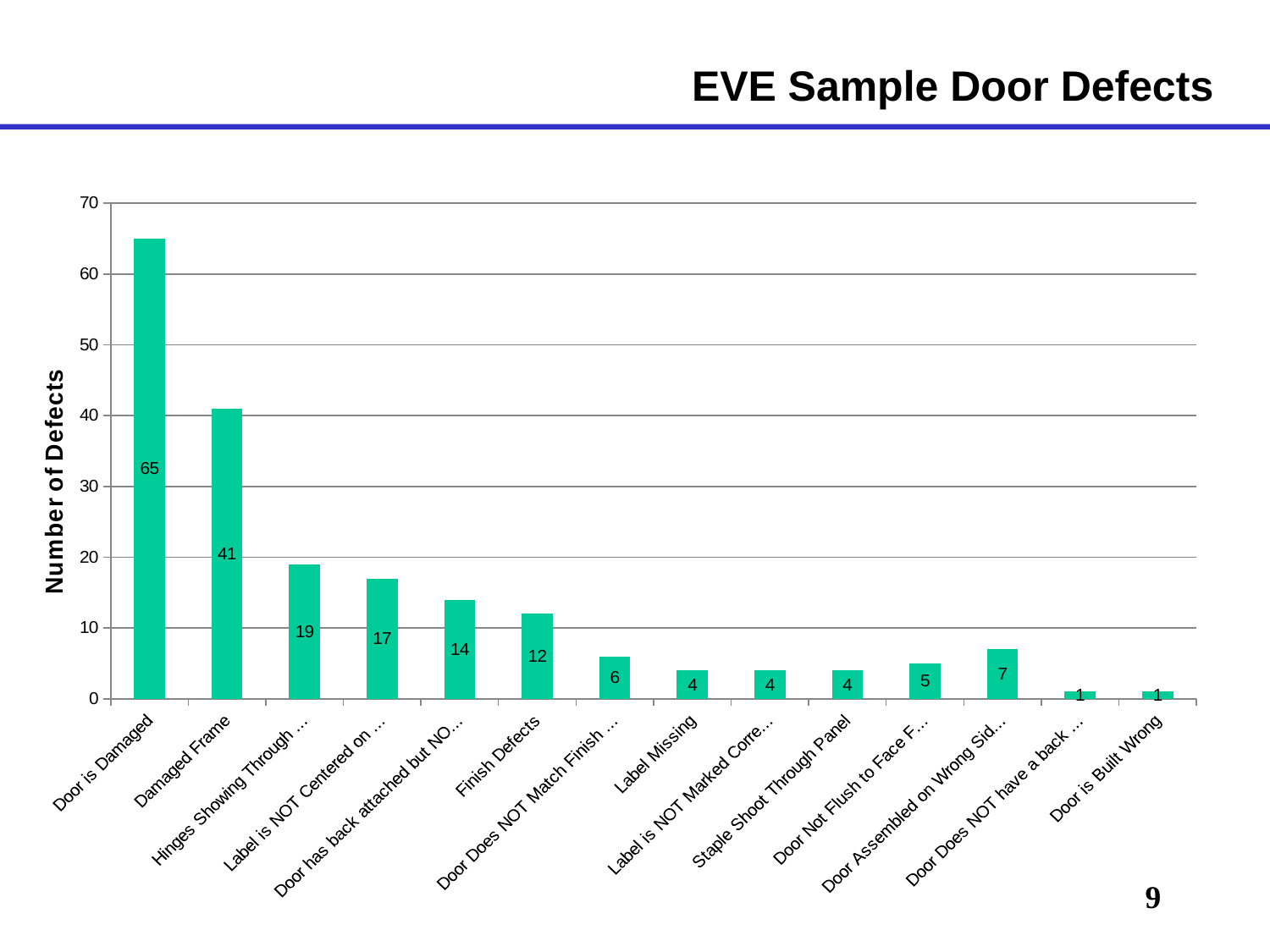

# EVE Sample Door Defects

### Chart: Number of Defects

| Category | #REF! |
|---|---|
| Door is Damaged | 65.0 |
| Damaged Frame | 41.0 |
| Hinges Showing Through Door | 19.0 |
| Label is NOT Centered on Door | 17.0 |
| Door has back attached but NOT correctly | 14.0 |
| Finish Defects | 12.0 |
| Door Does NOT Match Finish Goods Label | 6.0 |
| Label Missing | 4.0 |
| Label is NOT Marked Correctly | 4.0 |
| Staple Shoot Through Panel | 4.0 |
| Door Not Flush to Face Frame | 5.0 |
| Door Assembled on Wrong Side of Frame | 7.0 |
| Door Does NOT have a back attached | 1.0 |
| Door is Built Wrong | 1.0 |